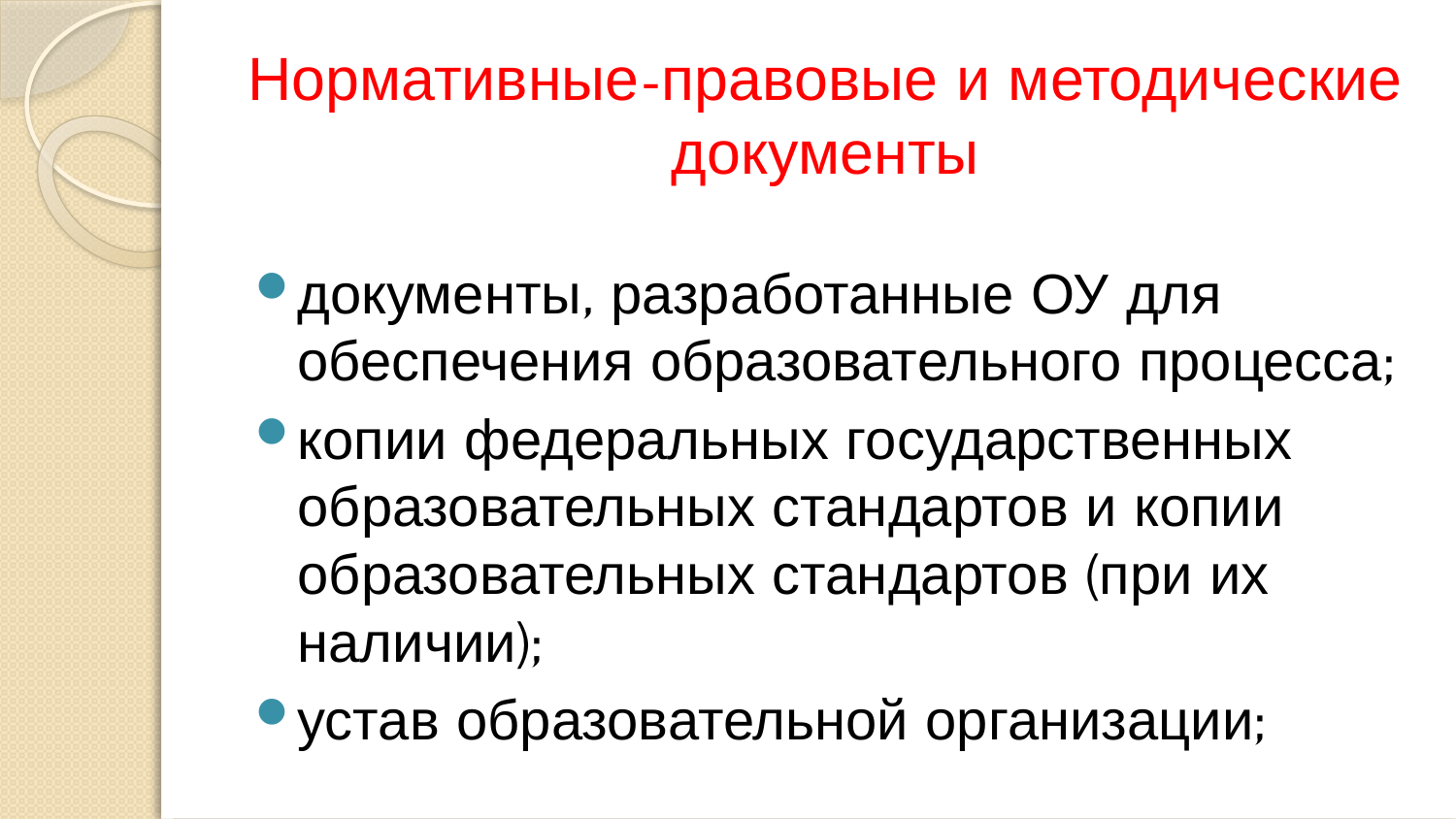

# Нормативные-правовые и методические документы
документы, разработанные ОУ для обеспечения образовательного процесса;
копии федеральных государственных образовательных стандартов и копии образовательных стандартов (при их наличии);
устав образовательной организации;